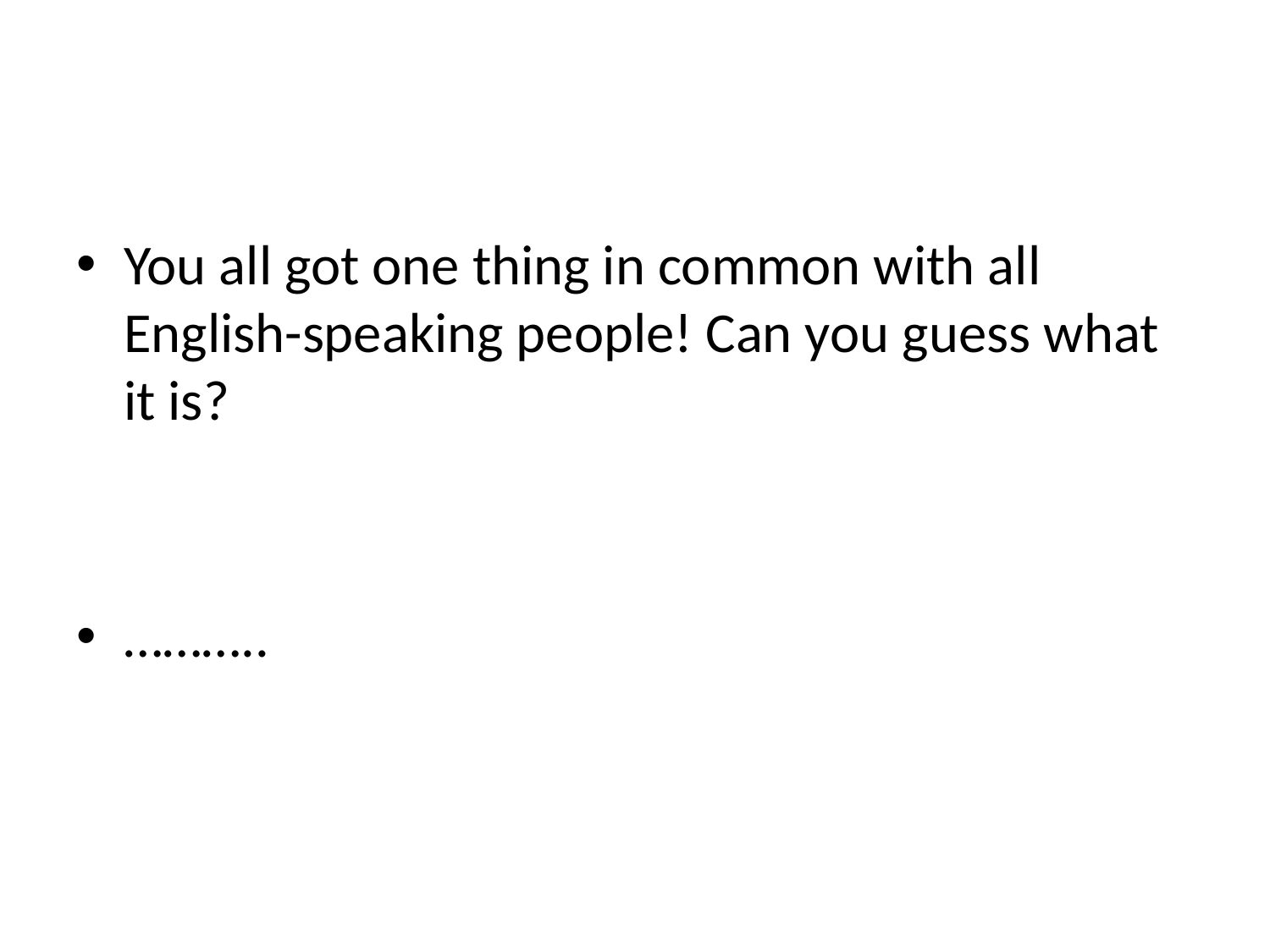

#
You all got one thing in common with all English-speaking people! Can you guess what it is?

………..